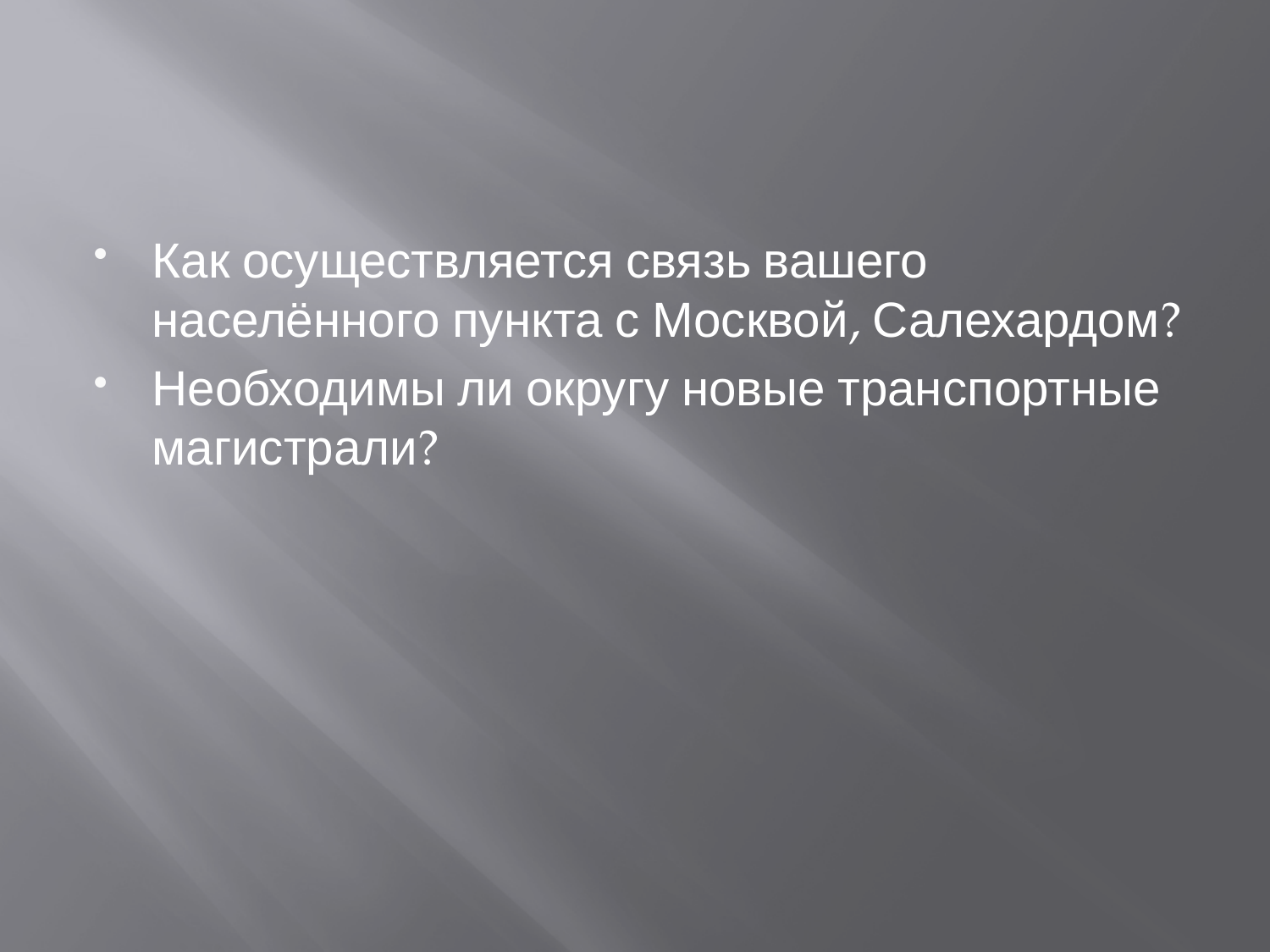

#
Как осуществляется связь вашего населённого пункта с Москвой, Салехардом?
Необходимы ли округу новые транспортные магистрали?